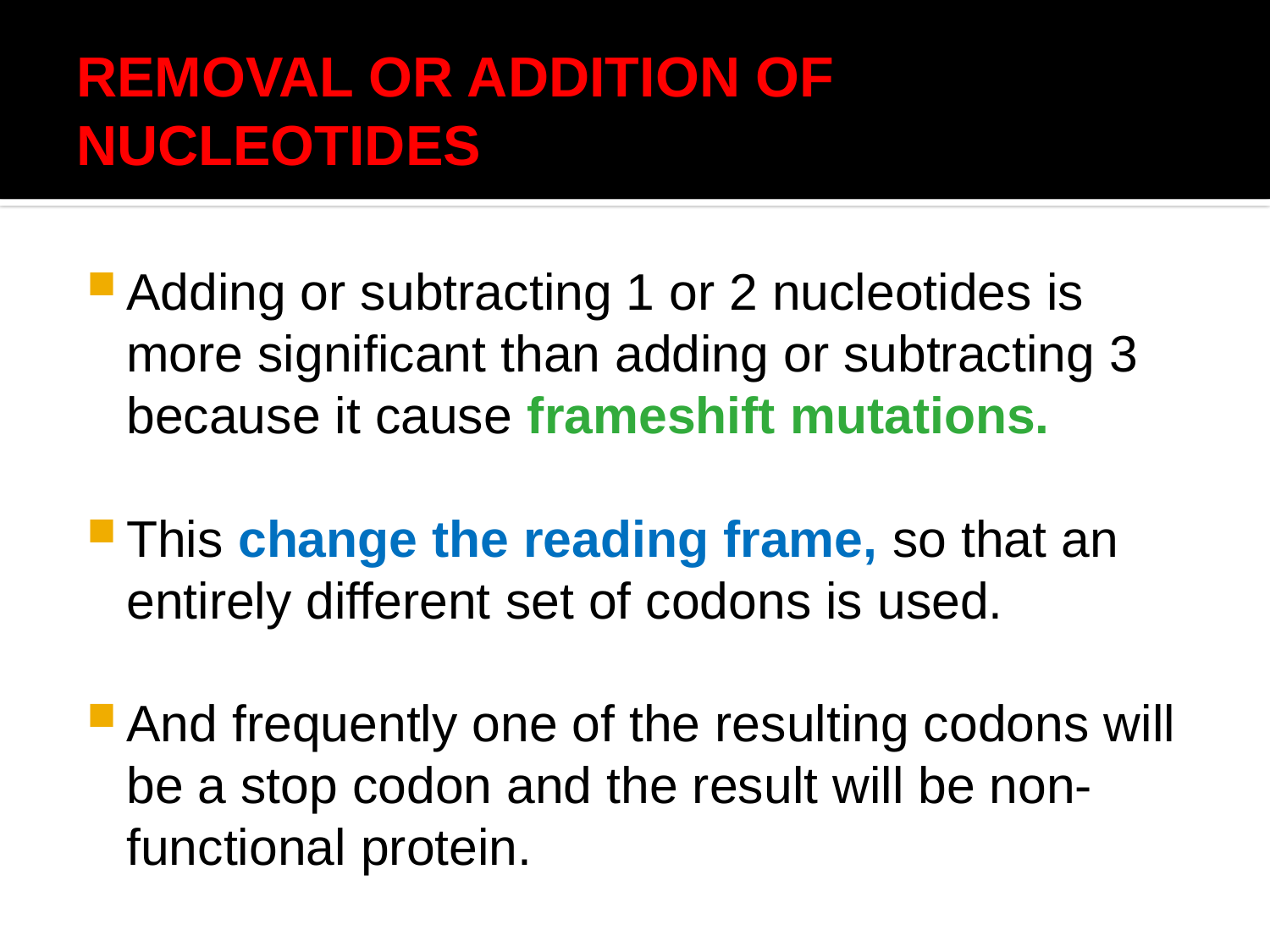

# Removal or Addition of Nucleotides
Adding or subtracting 1 or 2 nucleotides is more significant than adding or subtracting 3 because it cause frameshift mutations.

This change the reading frame, so that an entirely different set of codons is used.

And frequently one of the resulting codons will be a stop codon and the result will be non-functional protein.